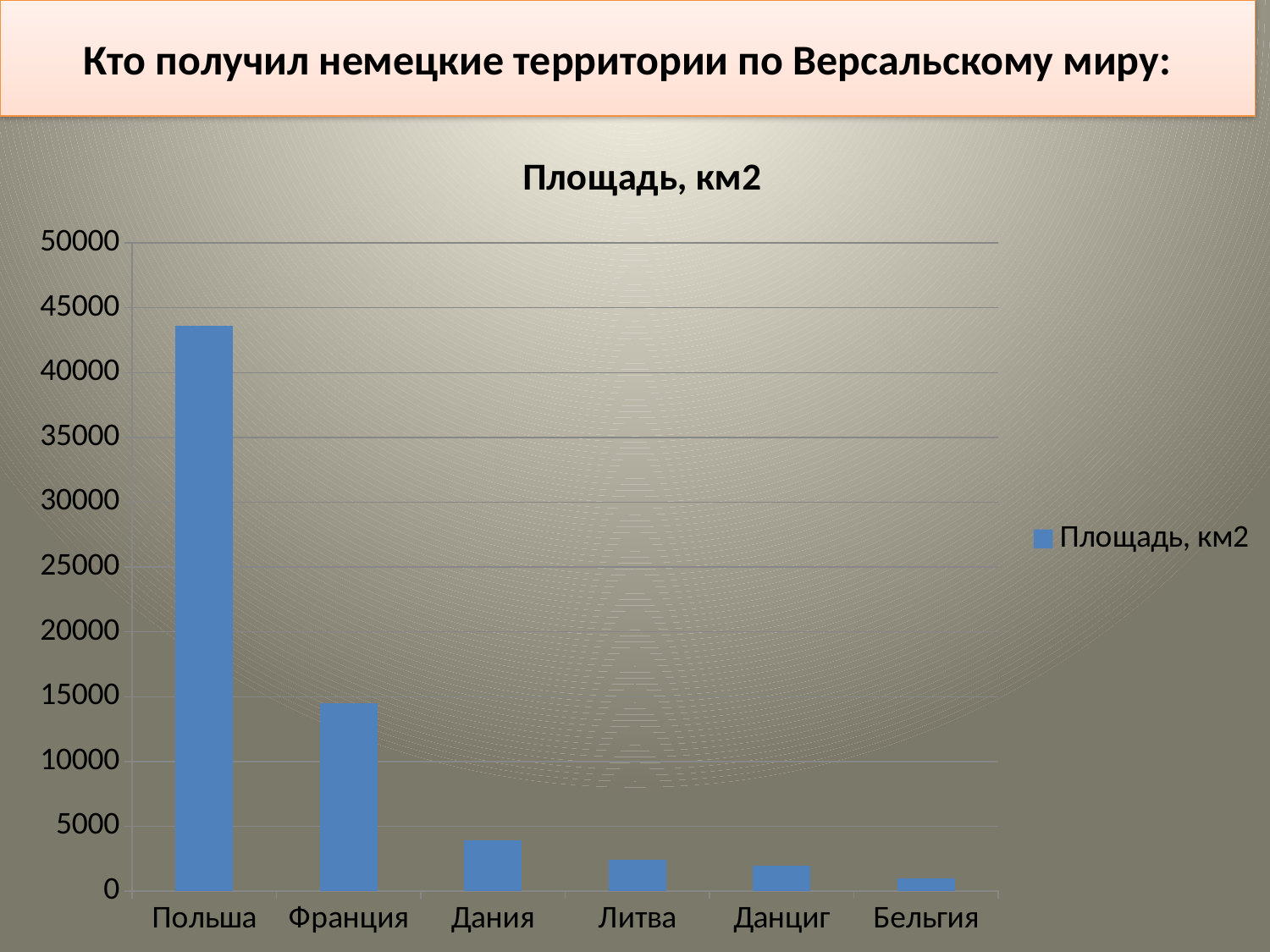

Кто получил немецкие территории по Версальскому миру:

### Chart:

| Category | Площадь, км2 |
|---|---|
| Польша | 43600.0 |
| Франция | 14520.0 |
| Дания | 3900.0 |
| Литва | 2400.0 |
| Данциг | 1966.0 |
| Бельгия | 990.0 |